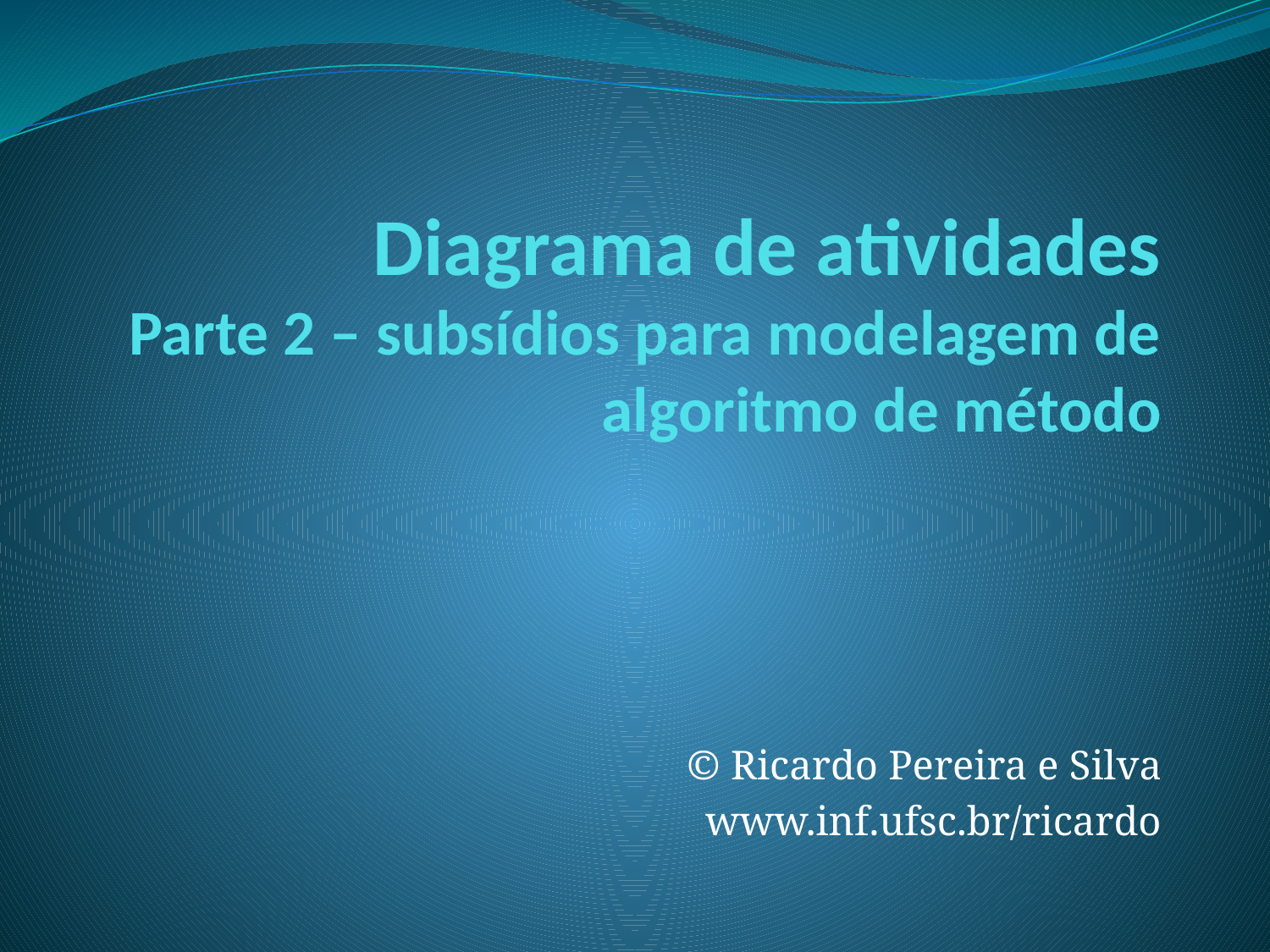

# Diagrama de atividades Parte 2 – subsídios para modelagem de algoritmo de método
© Ricardo Pereira e Silva
www.inf.ufsc.br/ricardo